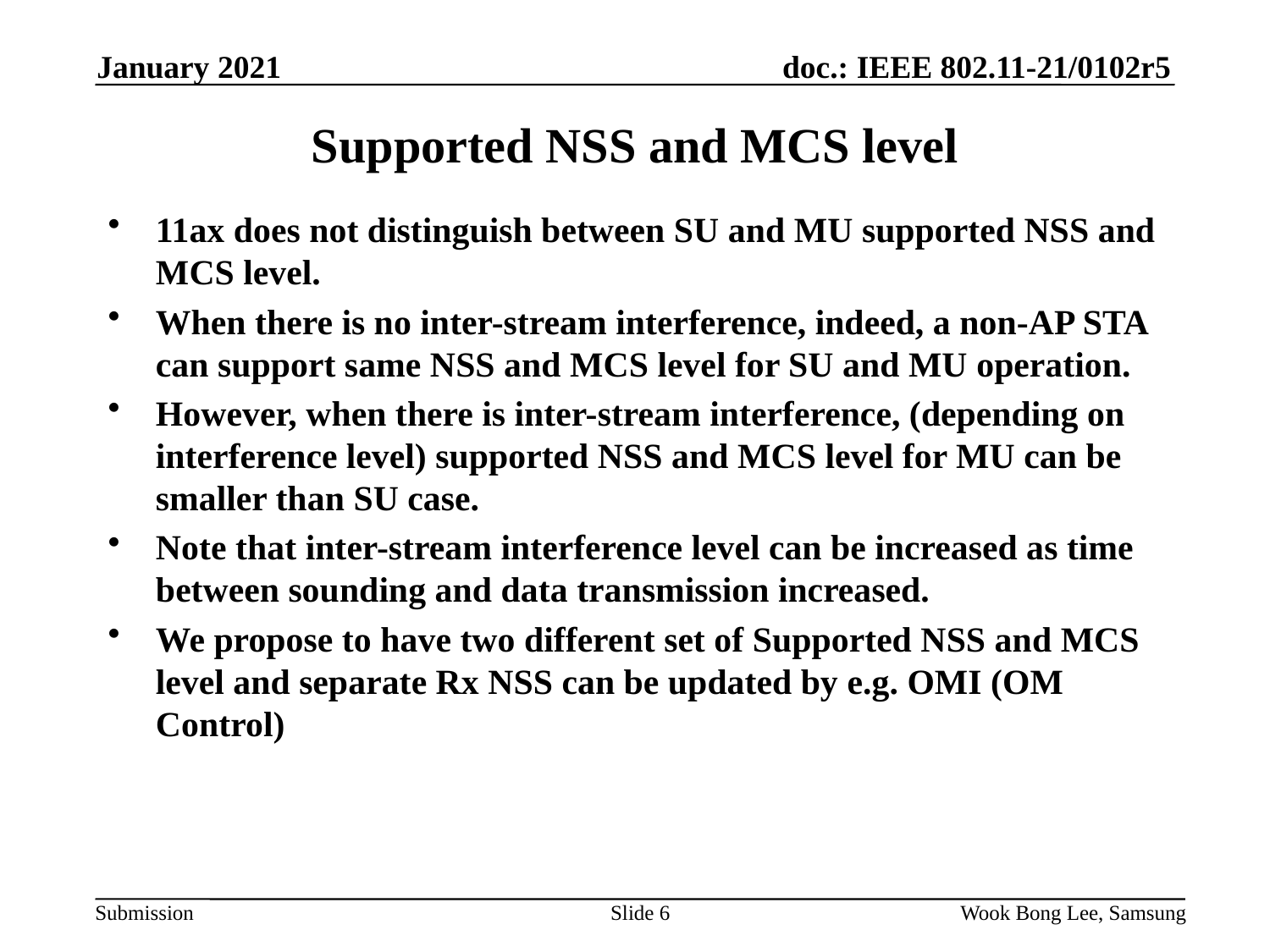

January 2021
# Supported NSS and MCS level
11ax does not distinguish between SU and MU supported NSS and MCS level.
When there is no inter-stream interference, indeed, a non-AP STA can support same NSS and MCS level for SU and MU operation.
However, when there is inter-stream interference, (depending on interference level) supported NSS and MCS level for MU can be smaller than SU case.
Note that inter-stream interference level can be increased as time between sounding and data transmission increased.
We propose to have two different set of Supported NSS and MCS level and separate Rx NSS can be updated by e.g. OMI (OM Control)
Slide 6
Wook Bong Lee, Samsung